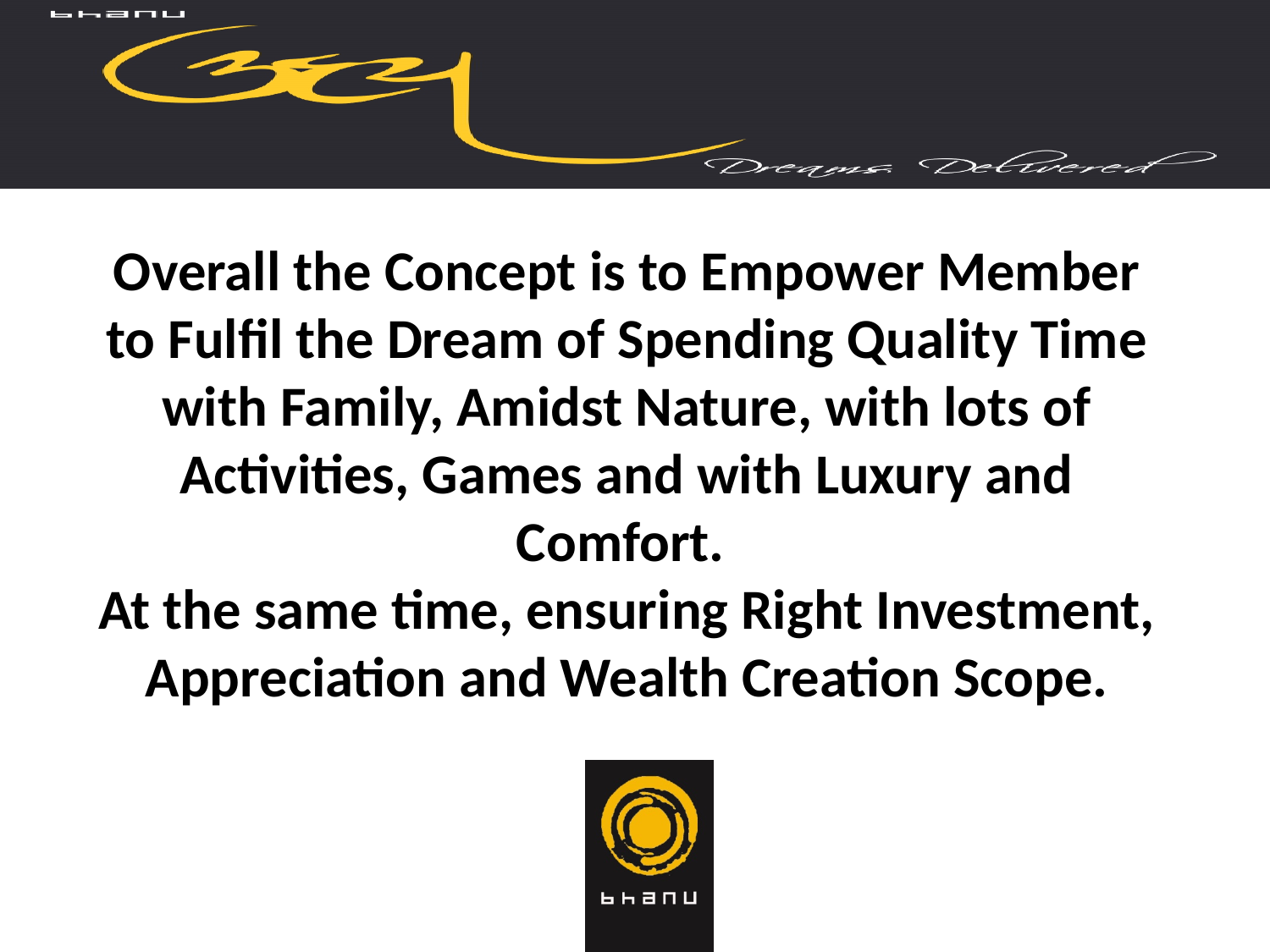

# Overall the Concept is to Empower Member to Fulfil the Dream of Spending Quality Time with Family, Amidst Nature, with lots of Activities, Games and with Luxury and Comfort. At the same time, ensuring Right Investment, Appreciation and Wealth Creation Scope.